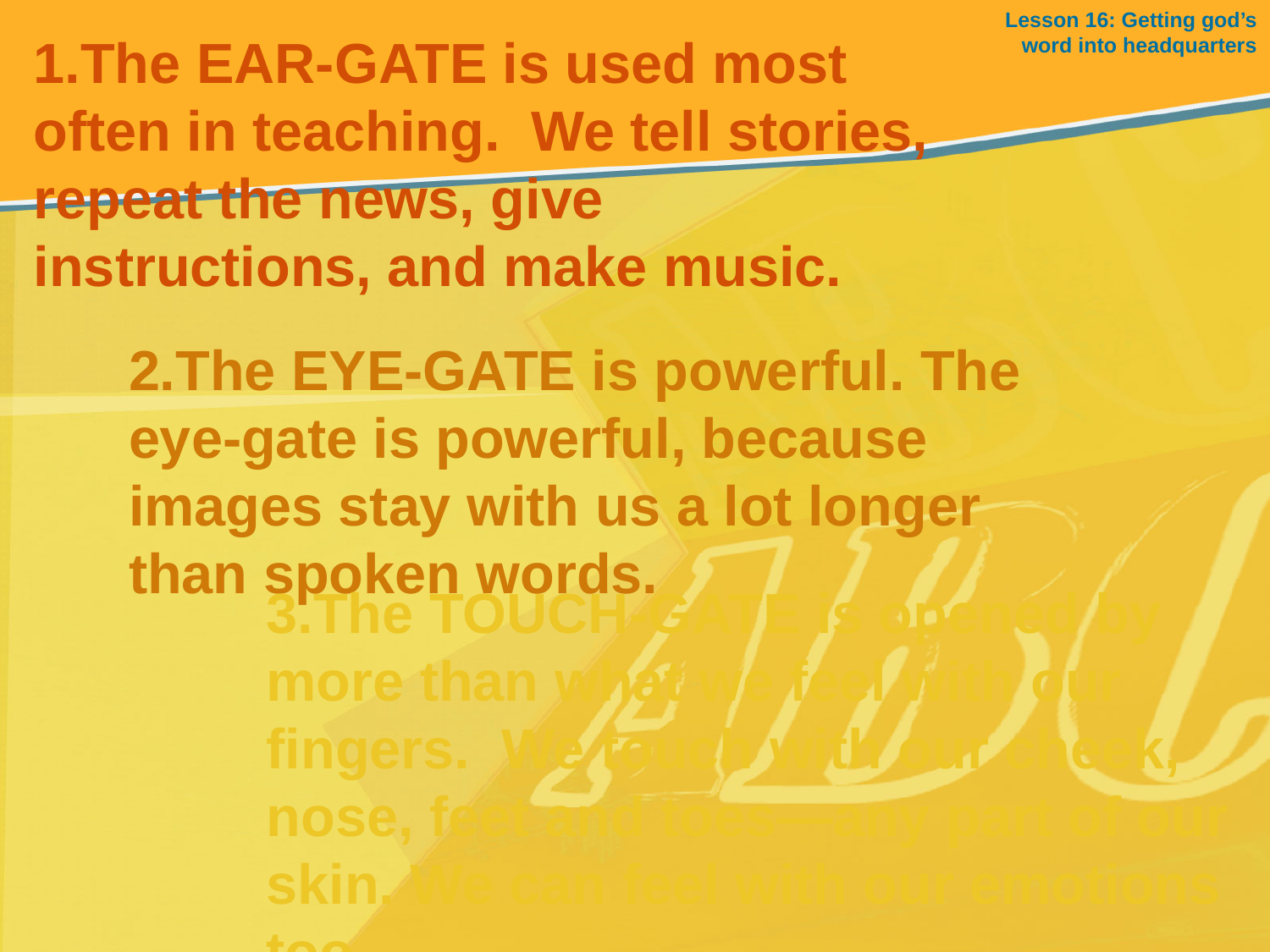

Lesson 16: Getting god’s word into headquarters
1.The EAR-GATE is used most often in teaching.  We tell stories, repeat the news, give instructions, and make music.
2.The EYE-GATE is powerful. The eye-gate is powerful, because images stay with us a lot longer than spoken words.
3.The TOUCH-GATE is opened by more than what we feel with our fingers.  We touch with our cheek, nose, feet and toes—any part of our skin. We can feel with our emotions too.